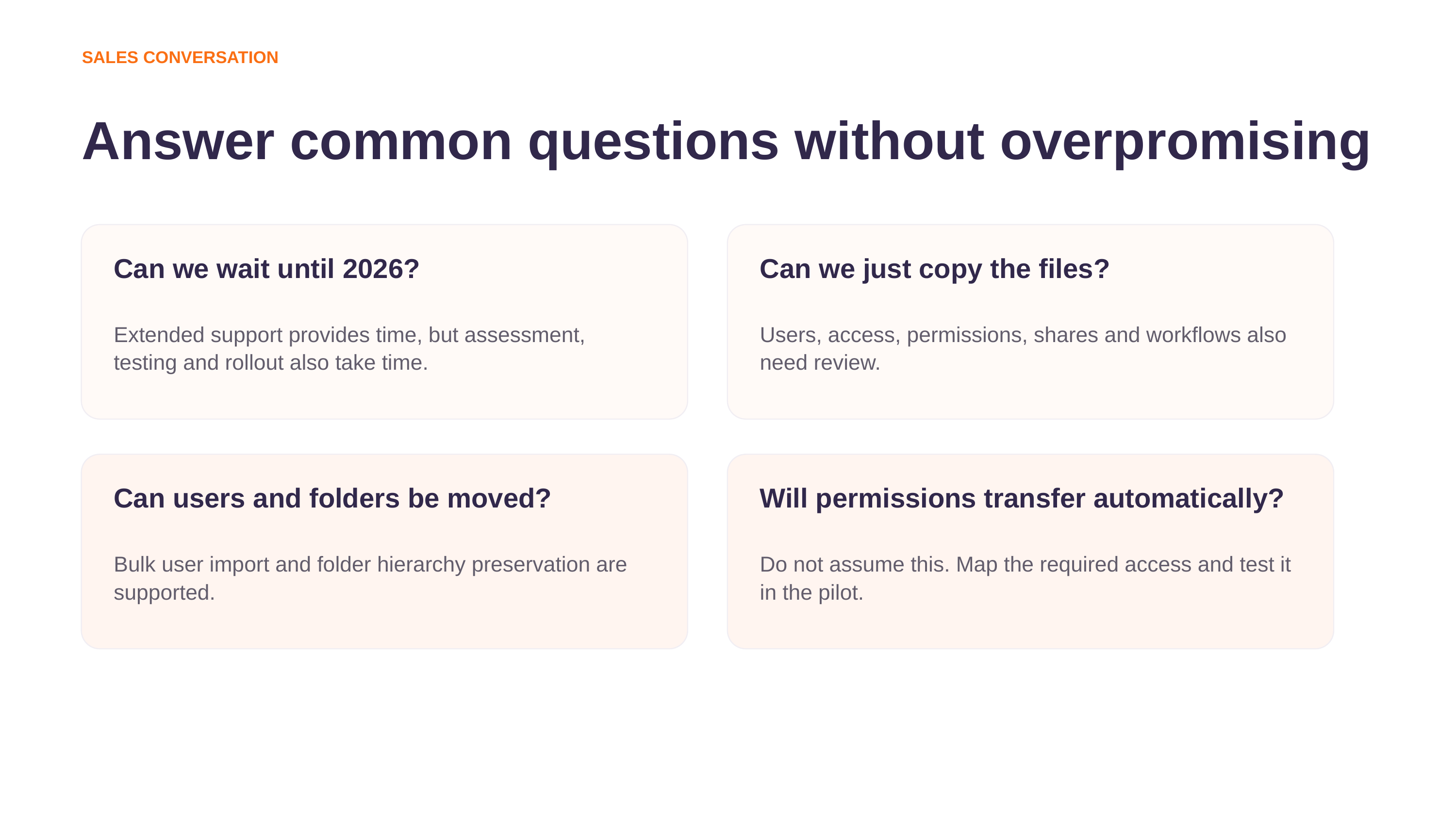

SALES CONVERSATION
Answer common questions without overpromising

Can we wait until 2026?
Can we just copy the files?
Extended support provides time, but assessment, testing and rollout also take time.
Users, access, permissions, shares and workflows also need review.

Can users and folders be moved?
Will permissions transfer automatically?
Bulk user import and folder hierarchy preservation are supported.
Do not assume this. Map the required access and test it in the pilot.